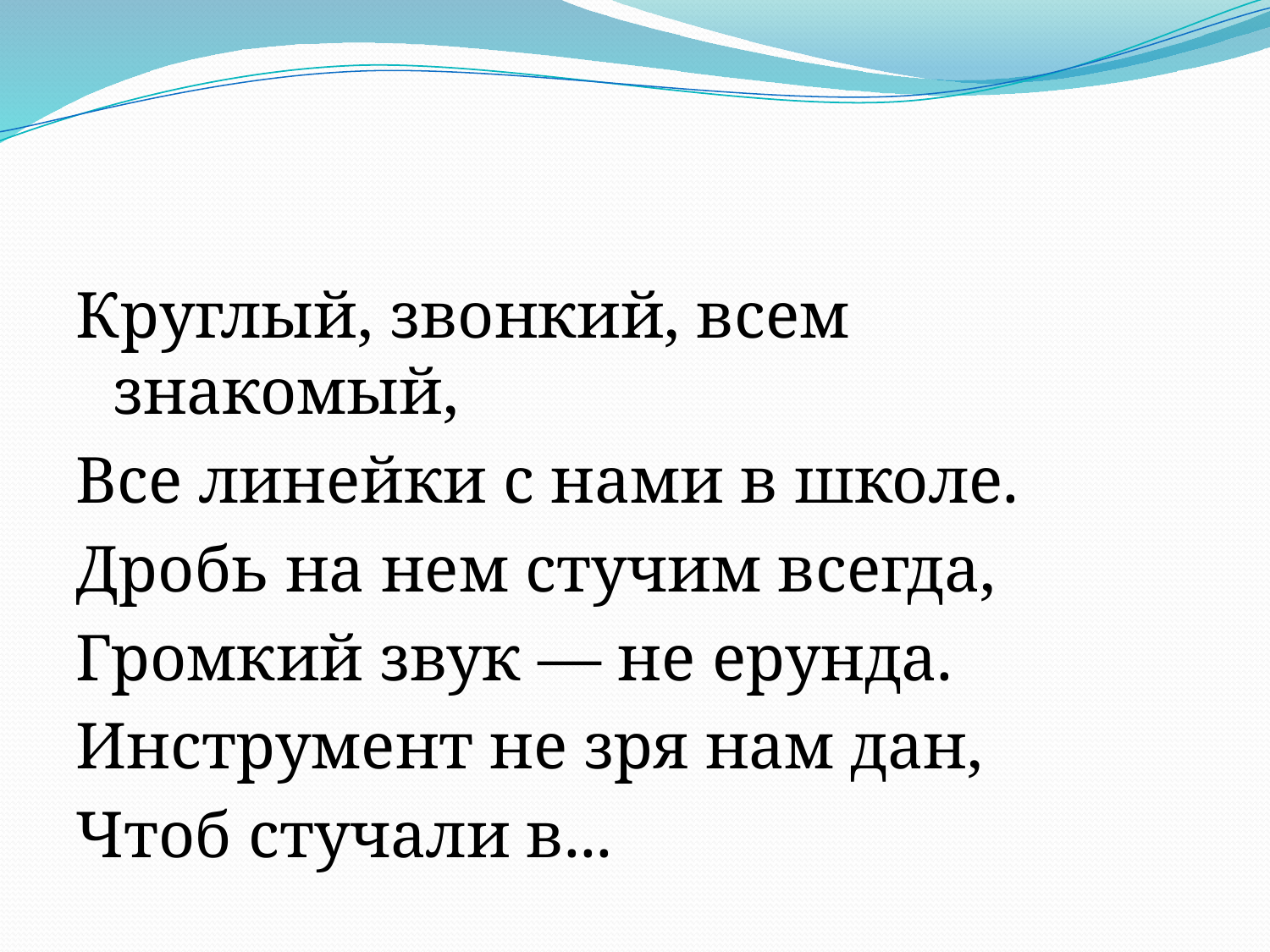

Круглый, звонкий, всем знакомый,
Все линейки с нами в школе.
Дробь на нем стучим всегда,
Громкий звук — не ерунда.
Инструмент не зря нам дан,
Чтоб стучали в...